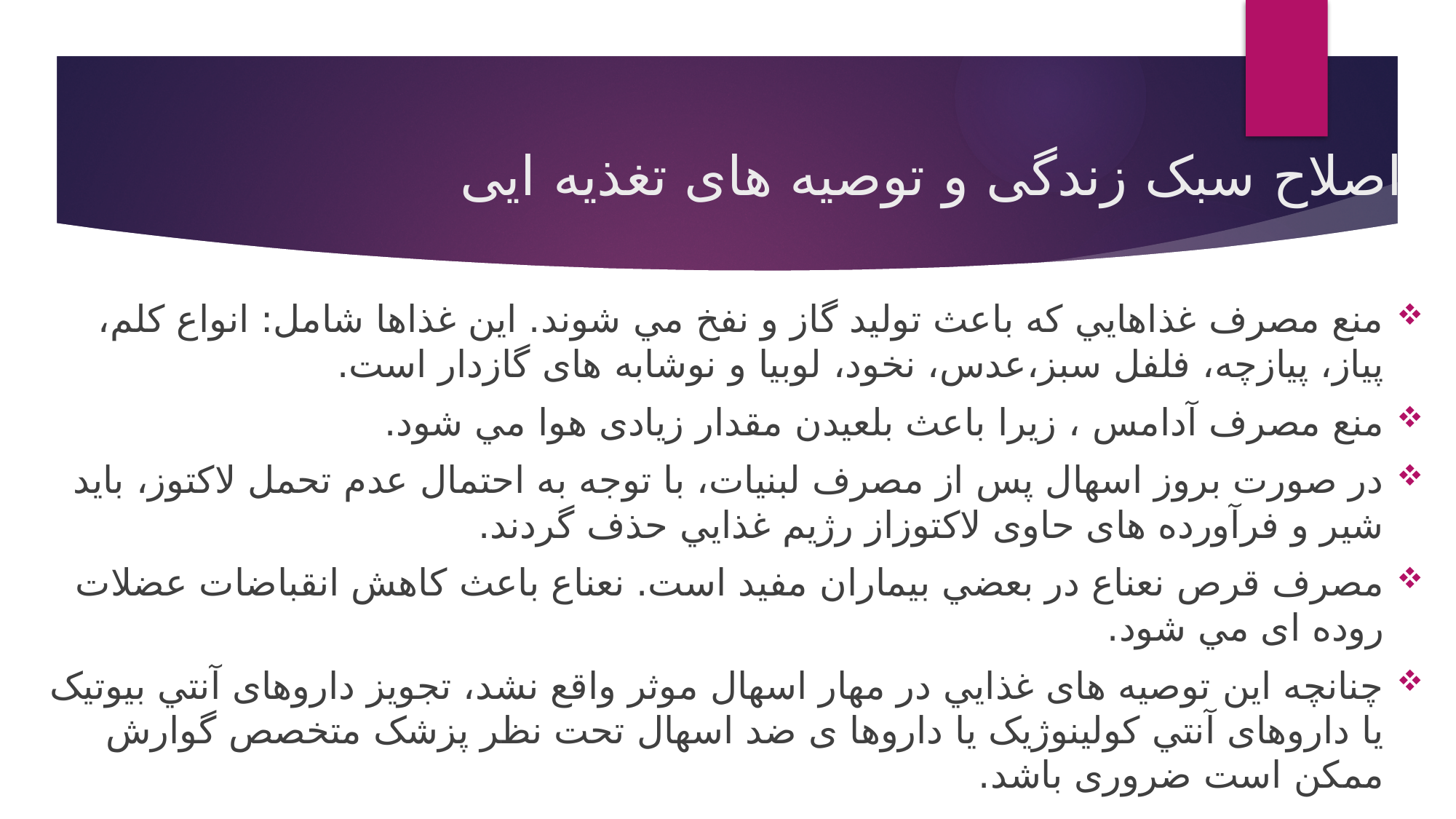

# اصلاح سبک زندگی و توصیه های تغذیه ایی
منع مصرف غذاهايي كه باعث توليد گاز و نفخ مي شوند. اين غذاها شامل: انواع كلم، پياز، پيازچه، فلفل سبز،عدس، نخود، لوبيا و نوشابه های گازدار است.
منع مصرف آدامس ، زيرا باعث بلعيدن مقدار زيادی هوا مي شود.
در صورت بروز اسهال پس از مصرف لبنيات، با توجه به احتمال عدم تحمل لاکتوز، بايد شير و فرآورده های حاوی لاکتوزاز رژيم غذايي حذف گردند.
مصرف قرص نعناع در بعضي بيماران مفيد است. نعناع باعث كاهش انقباضات عضلات روده ای مي شود.
چنانچه اين توصيه های غذايي در مهار اسهال موثر واقع نشد، تجويز داروهای آنتي بيوتيک يا داروهای آنتي كولينوژيک يا داروها ی ضد اسهال تحت نظر پزشک متخصص گوارش ممکن است ضروری باشد.